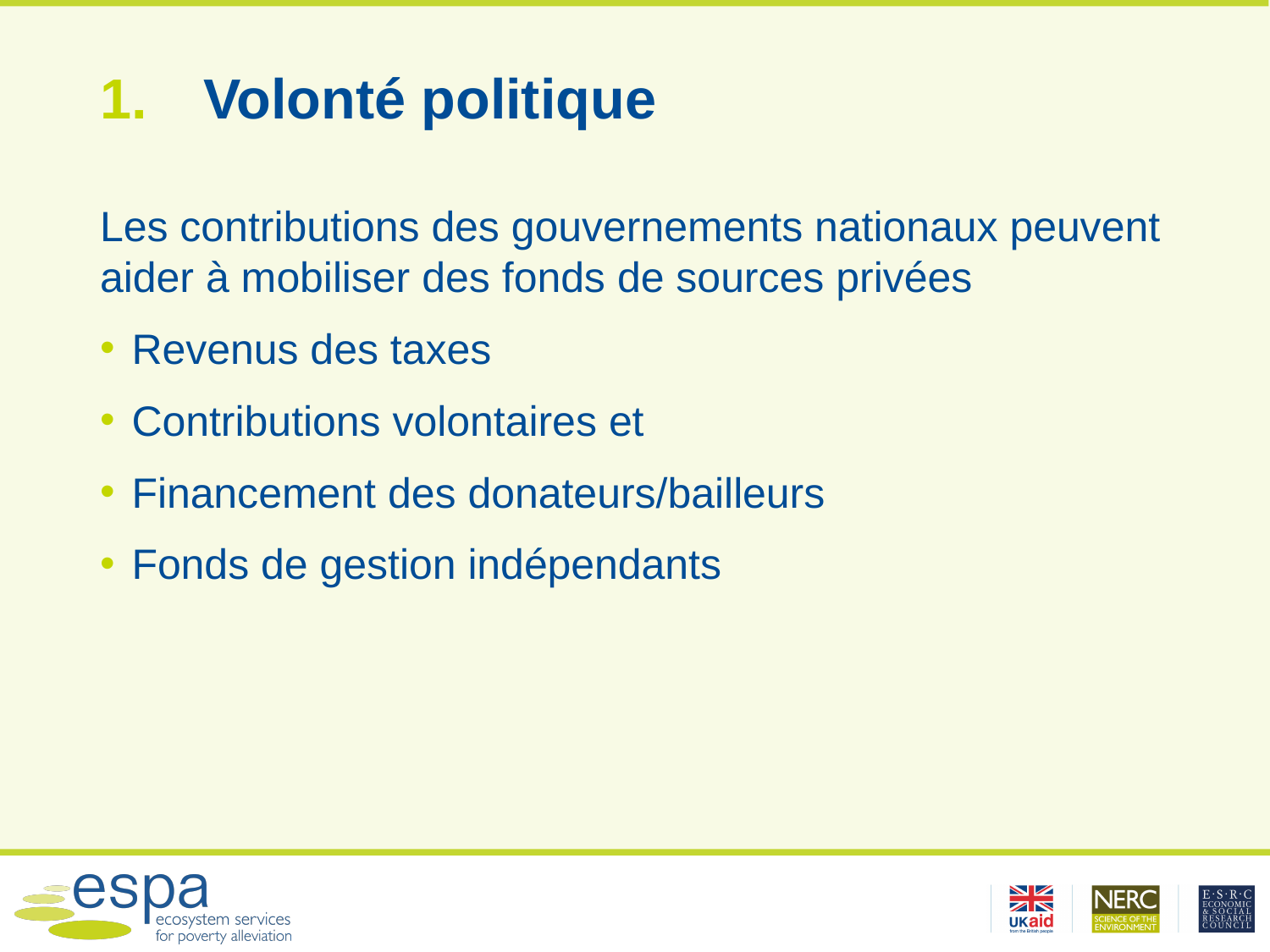

# Volonté politique
Les contributions des gouvernements nationaux peuvent aider à mobiliser des fonds de sources privées
Revenus des taxes
Contributions volontaires et
Financement des donateurs/bailleurs
Fonds de gestion indépendants